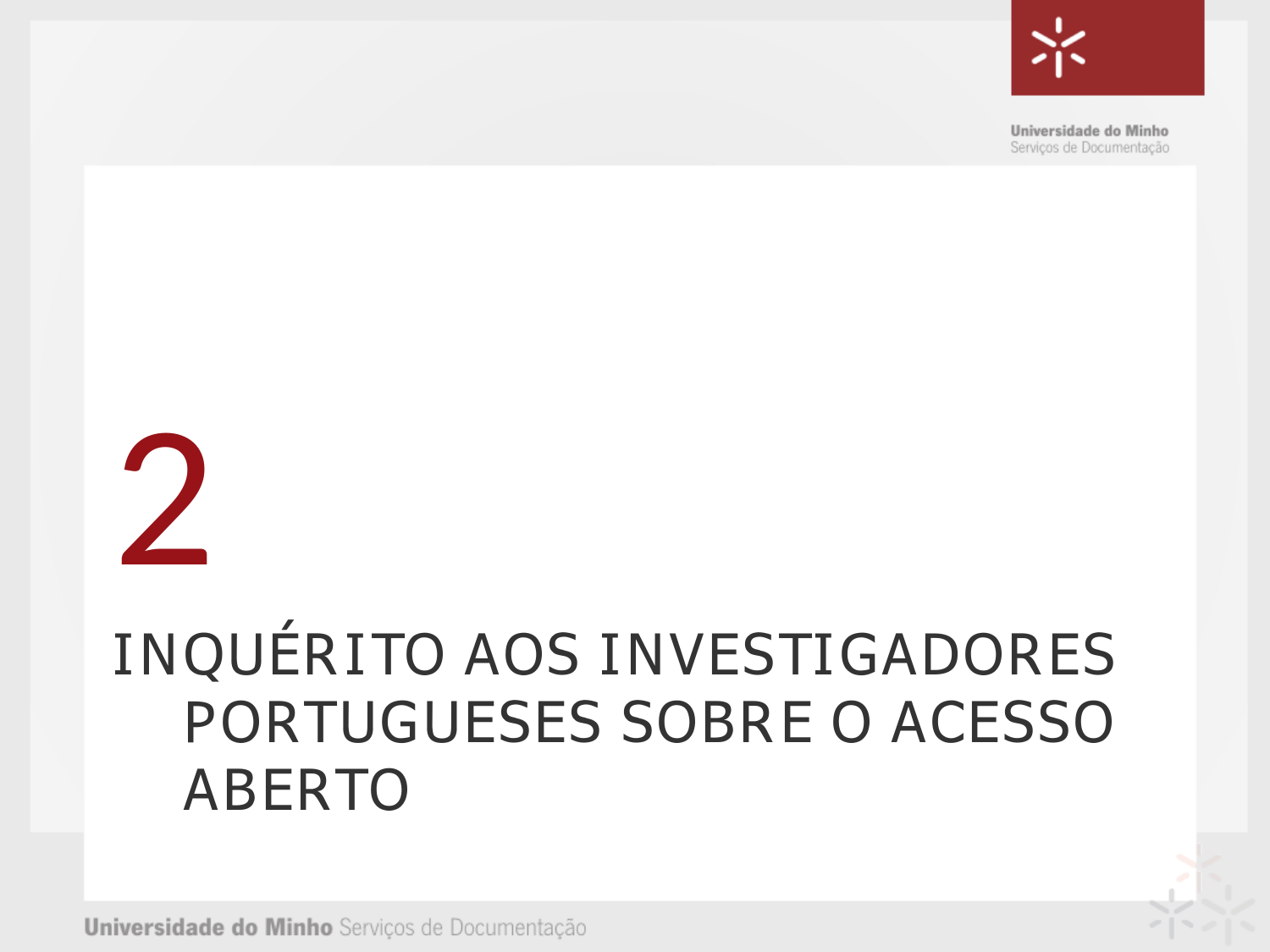

2
# Inquérito aos investigadores portugueses sobre o Acesso Aberto